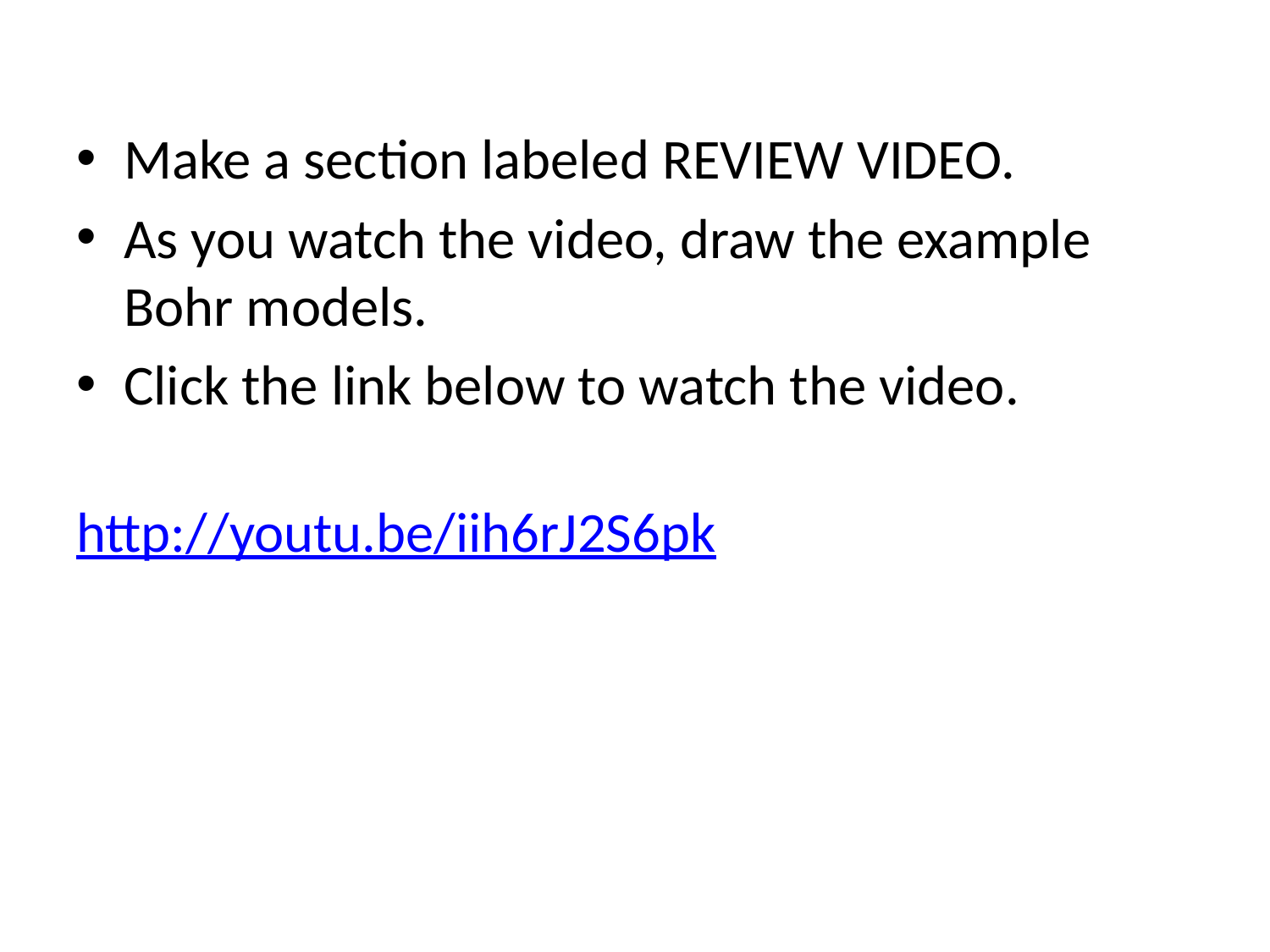

Make a section labeled REVIEW VIDEO.
As you watch the video, draw the example Bohr models.
Click the link below to watch the video.
http://youtu.be/iih6rJ2S6pk